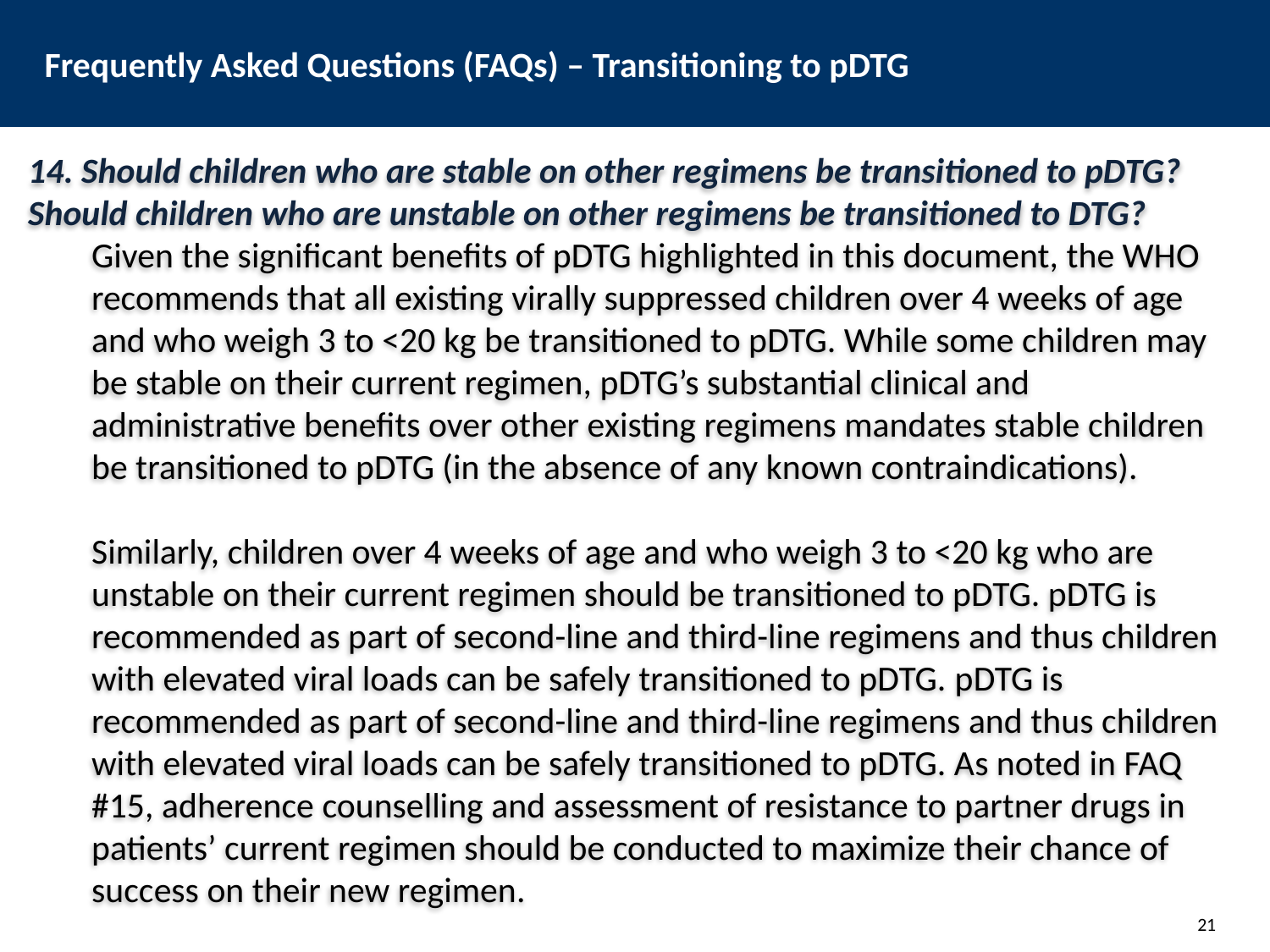

# Frequently Asked Questions (FAQs) – Transitioning to pDTG
14. Should children who are stable on other regimens be transitioned to pDTG? Should children who are unstable on other regimens be transitioned to DTG?
Given the significant benefits of pDTG highlighted in this document, the WHO recommends that all existing virally suppressed children over 4 weeks of age and who weigh 3 to <20 kg be transitioned to pDTG. While some children may be stable on their current regimen, pDTG’s substantial clinical and administrative benefits over other existing regimens mandates stable children be transitioned to pDTG (in the absence of any known contraindications).
Similarly, children over 4 weeks of age and who weigh 3 to <20 kg who are unstable on their current regimen should be transitioned to pDTG. pDTG is recommended as part of second-line and third-line regimens and thus children with elevated viral loads can be safely transitioned to pDTG. pDTG is recommended as part of second-line and third-line regimens and thus children with elevated viral loads can be safely transitioned to pDTG. As noted in FAQ #15, adherence counselling and assessment of resistance to partner drugs in patients’ current regimen should be conducted to maximize their chance of success on their new regimen.